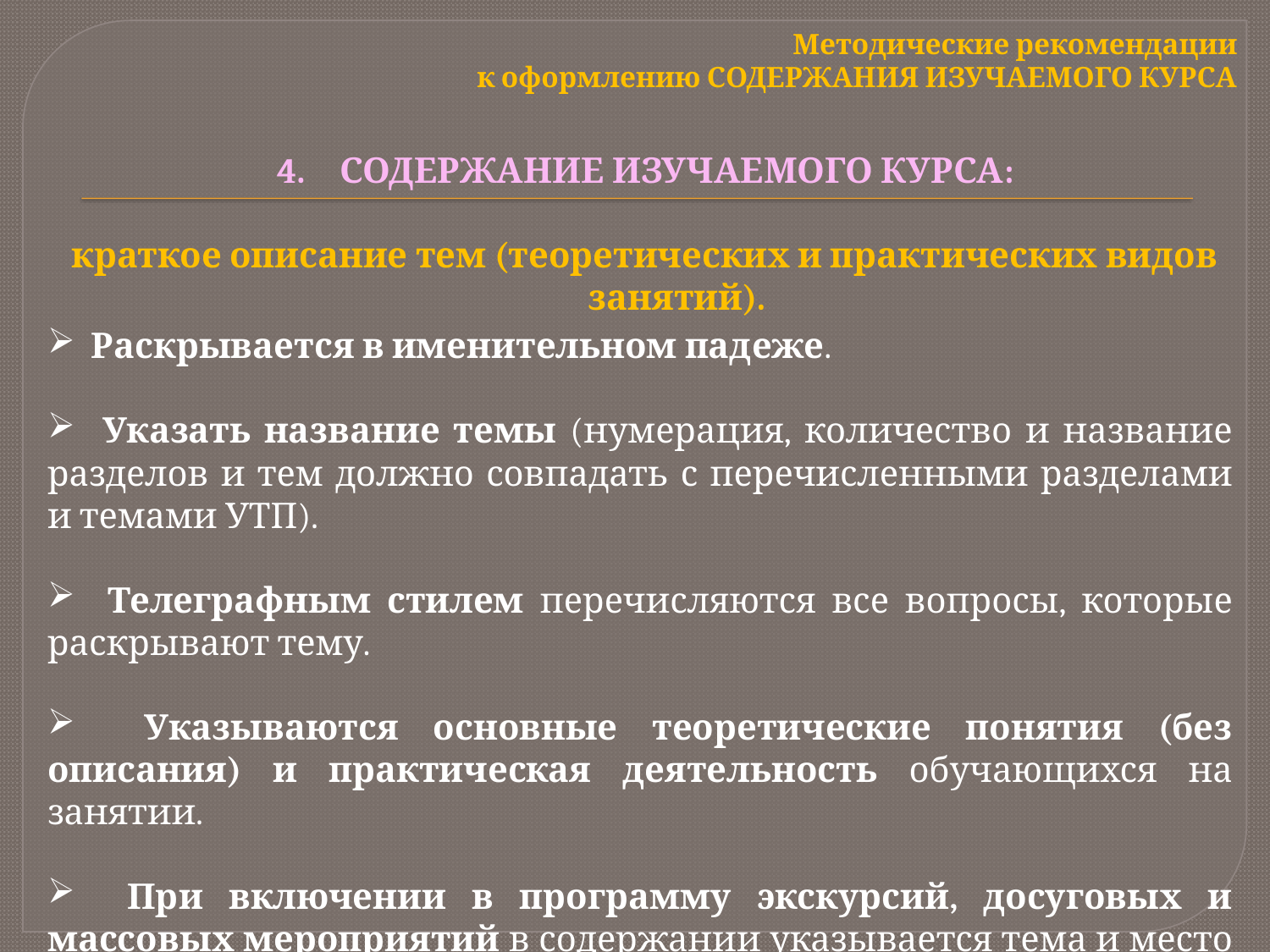

Методические рекомендации
к оформлению СОДЕРЖАНИЯ ИЗУЧАЕМОГО КУРСА

СОДЕРЖАНИЕ ИЗУЧАЕМОГО КУРСА:

краткое описание тем (теоретических и практических видов занятий).
  Раскрывается в именительном падеже.

  Указать название темы (нумерация, количество и название разделов и тем должно совпадать с перечисленными разделами и темами УТП).

  Телеграфным стилем перечисляются все вопросы, которые раскрывают тему.

  Указываются основные теоретические понятия (без описания) и практическая деятельность обучающихся на занятии.

  При включении в программу экскурсий, досуговых и массовых мероприятий в содержании указывается тема и место проведения экскурсии, мероприятия.